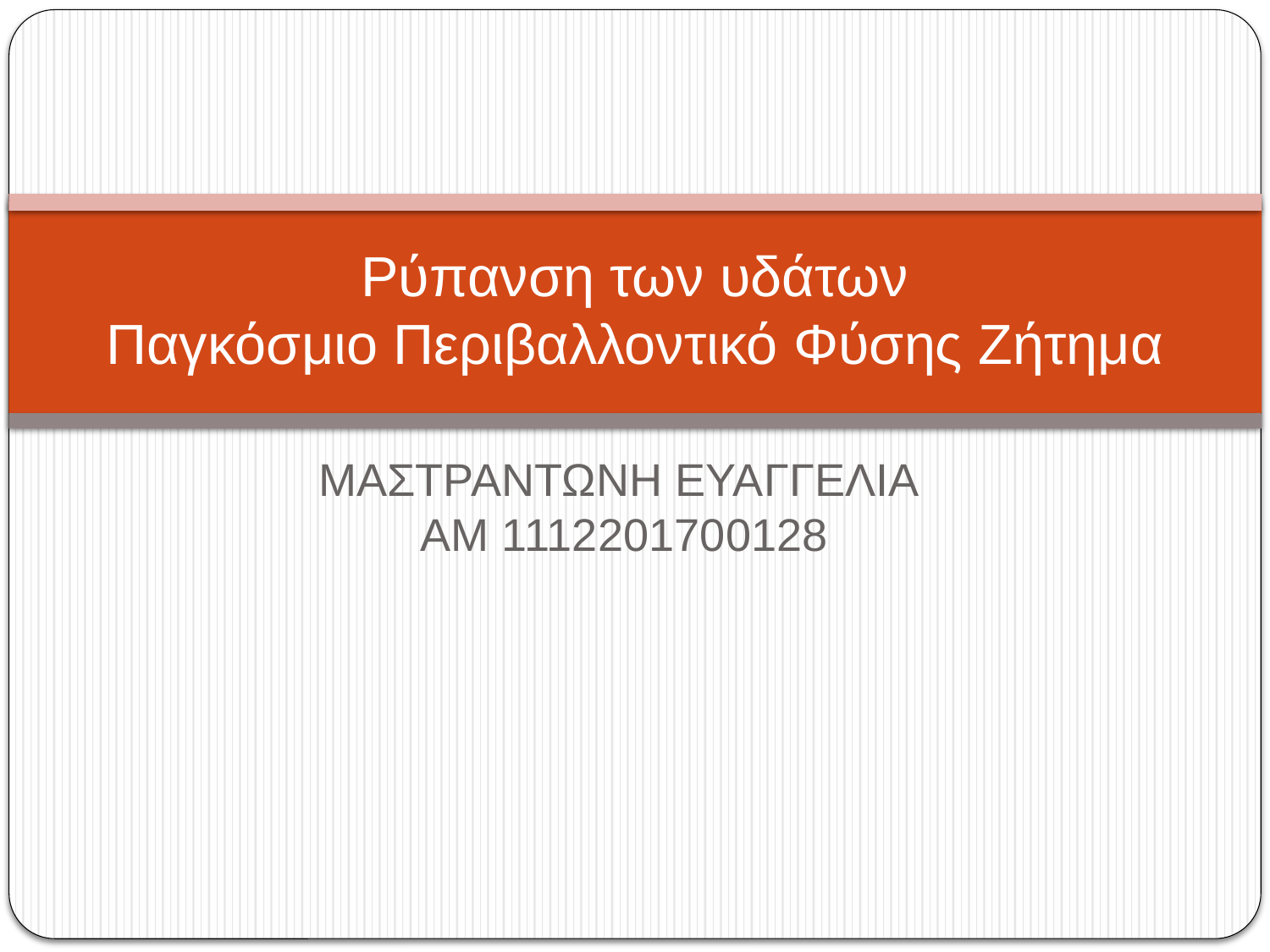

# Ρύπανση των υδάτων Παγκόσμιο Περιβαλλοντικό Φύσης Ζήτημα
ΜΑΣΤΡΑΝΤΩΝΗ ΕΥΑΓΓΕΛΙΑ
ΑΜ 1112201700128